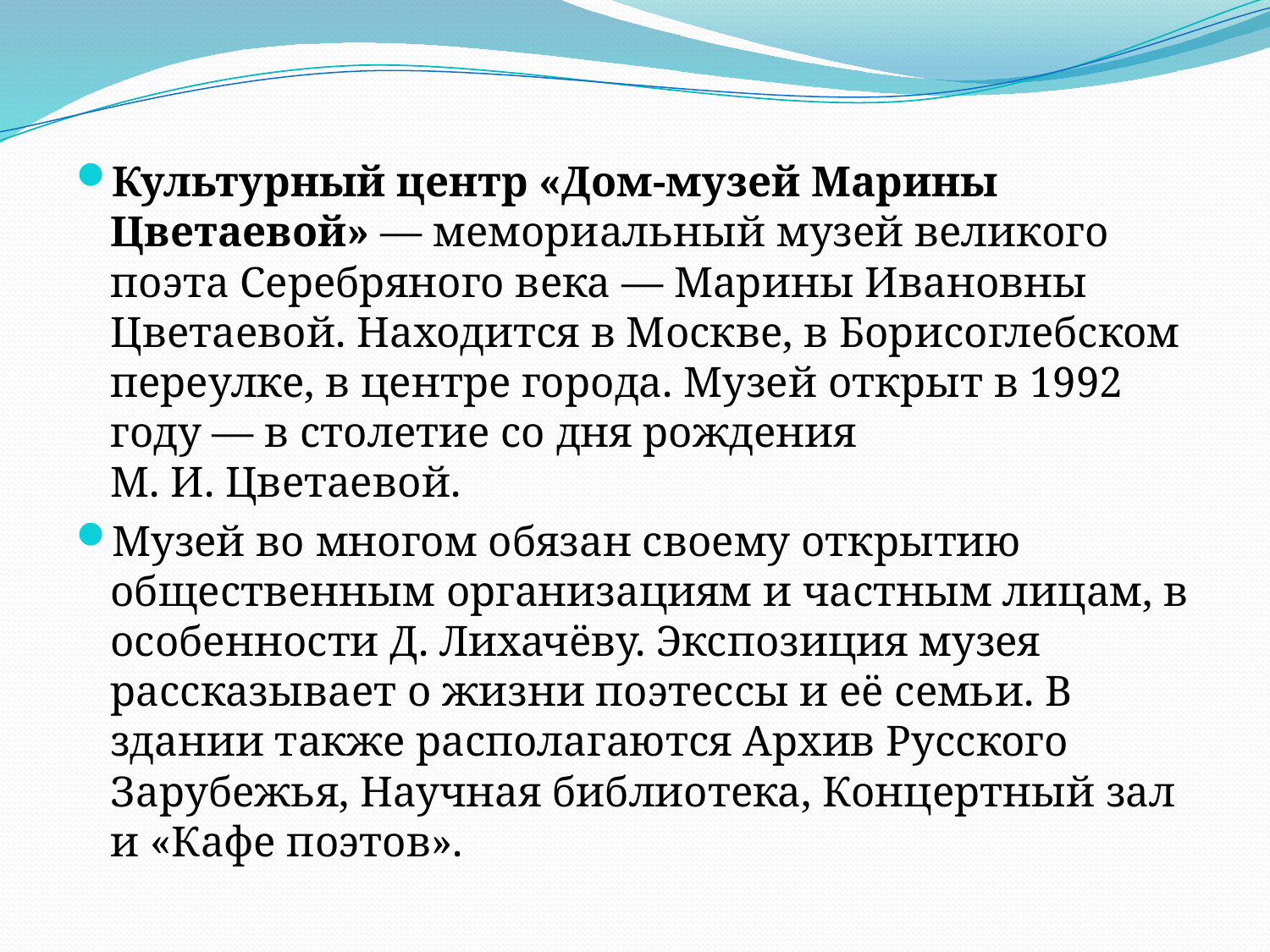

Культурный центр «Дом-музей Марины Цветаевой» — мемориальный музей великого поэта Серебряного века — Марины Ивановны Цветаевой. Находится в Москве, в Борисоглебском переулке, в центре города. Музей открыт в 1992 году — в столетие со дня рождения М. И. Цветаевой.
Музей во многом обязан своему открытию общественным организациям и частным лицам, в особенности Д. Лихачёву. Экспозиция музея рассказывает о жизни поэтессы и её семьи. В здании также располагаются Архив Русского Зарубежья, Научная библиотека, Концертный зал и «Кафе поэтов».